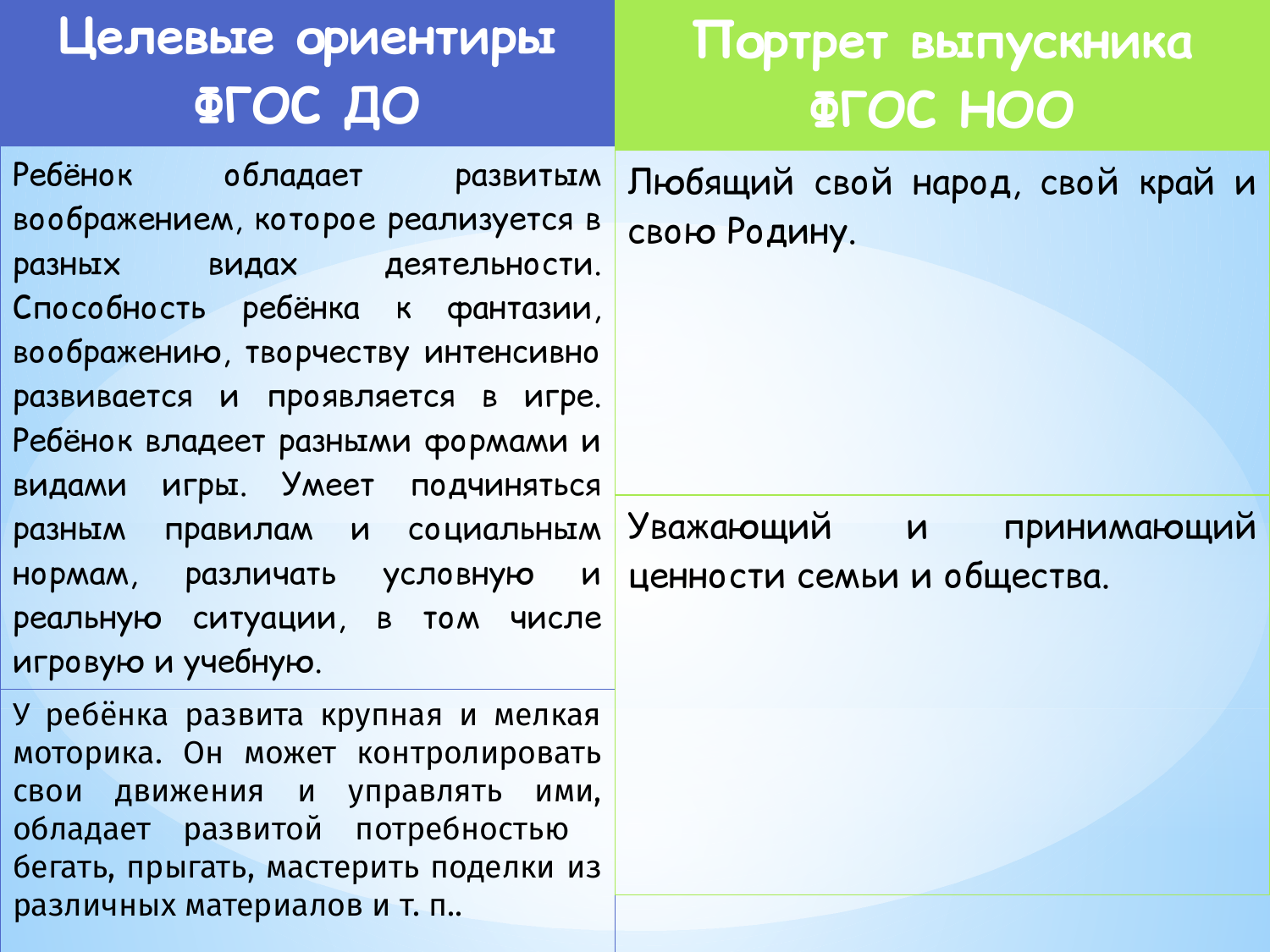

| Портрет выпускника ФГОС НОО |
| --- |
| Любящий свой народ, свой край и свою Родину. |
| Уважающий и принимающий ценности семьи и общества. |
| Целевые ориентиры ФГОС ДО |
| --- |
| Ребёнок обладает развитым воображением, которое реализуется в разных видах деятельности. Способность ребёнка к фантазии, воображению, творчеству интенсивно развивается и проявляется в игре. Ребёнок владеет разными формами и видами игры. Умеет подчиняться разным правилам и социальным нормам, различать условную и реальную ситуации, в том числе игровую и учебную. |
| У ребёнка развита крупная и мелкая моторика. Он может контролировать свои движения и управлять ими, обладает развитой потребностью бегать, прыгать, мастерить поделки из различных материалов и т. п.. |